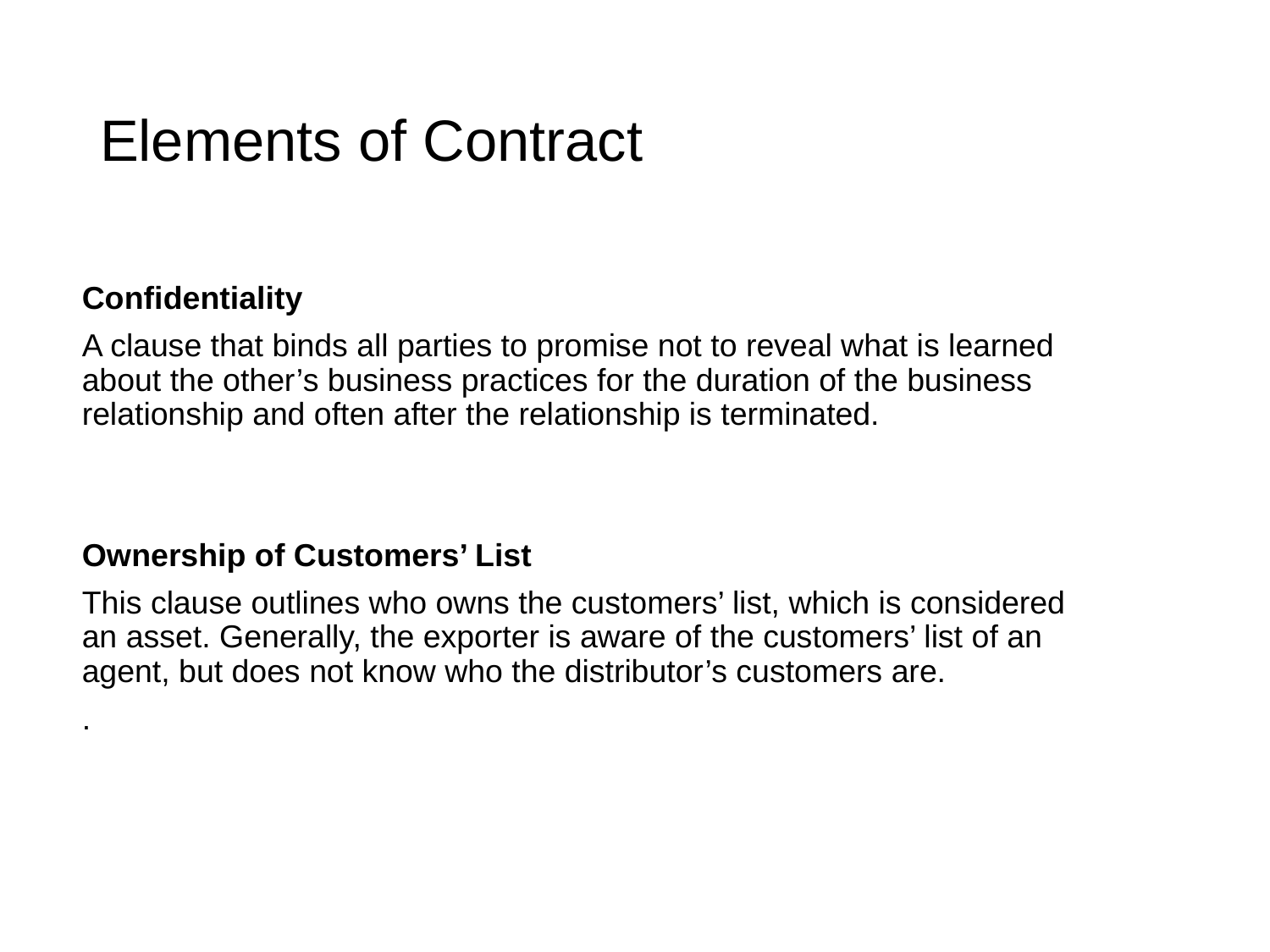

# Elements of Contract
Confidentiality
A clause that binds all parties to promise not to reveal what is learned about the other’s business practices for the duration of the business relationship and often after the relationship is terminated.
Ownership of Customers’ List
This clause outlines who owns the customers’ list, which is considered an asset. Generally, the exporter is aware of the customers’ list of an agent, but does not know who the distributor’s customers are.
.